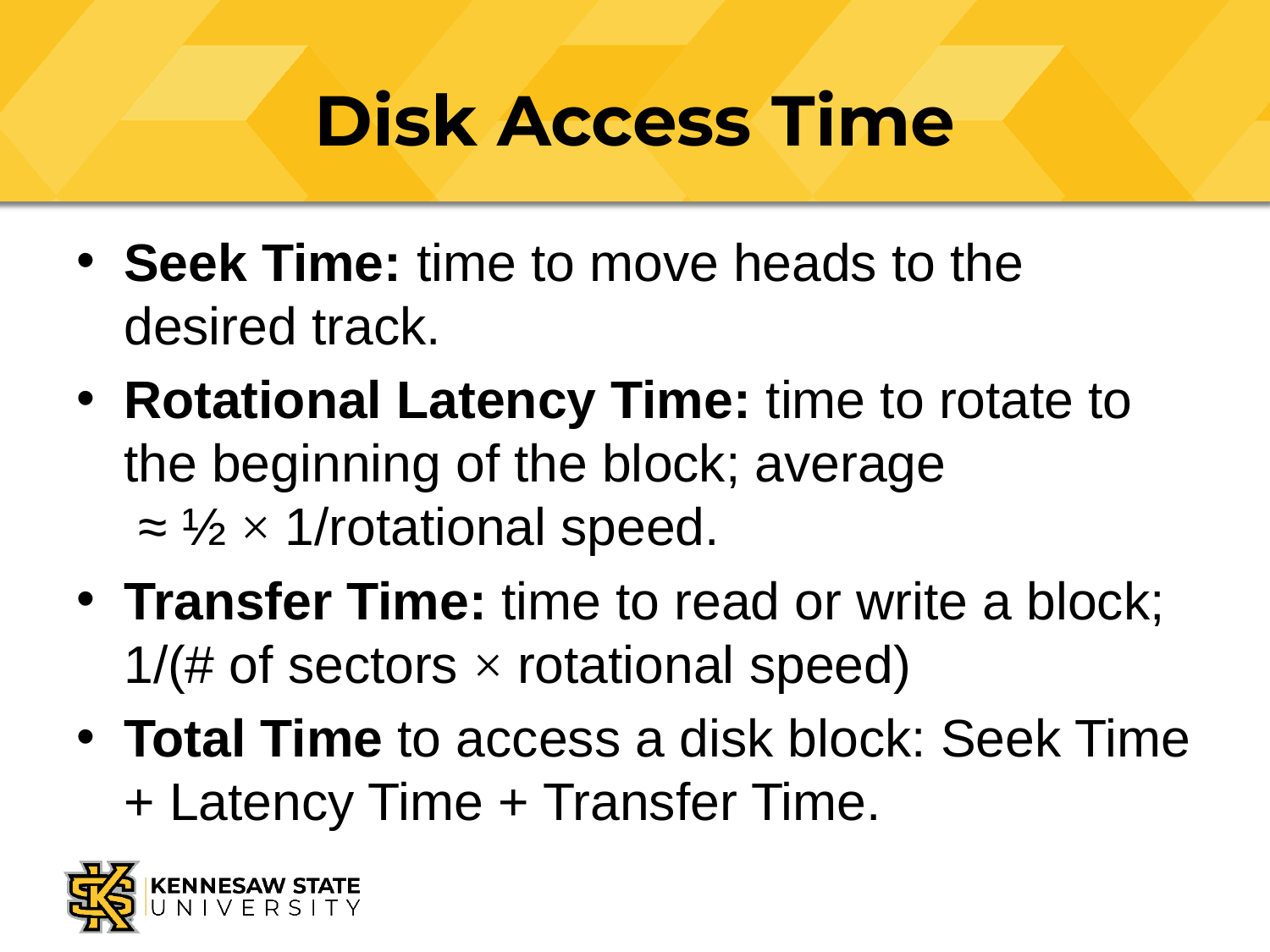

# Disk Access Time
Seek Time: time to move heads to the desired track.
Rotational Latency Time: time to rotate to the beginning of the block; average
 ≈ ½ × 1/rotational speed.
Transfer Time: time to read or write a block; 1/(# of sectors × rotational speed)
Total Time to access a disk block: Seek Time + Latency Time + Transfer Time.